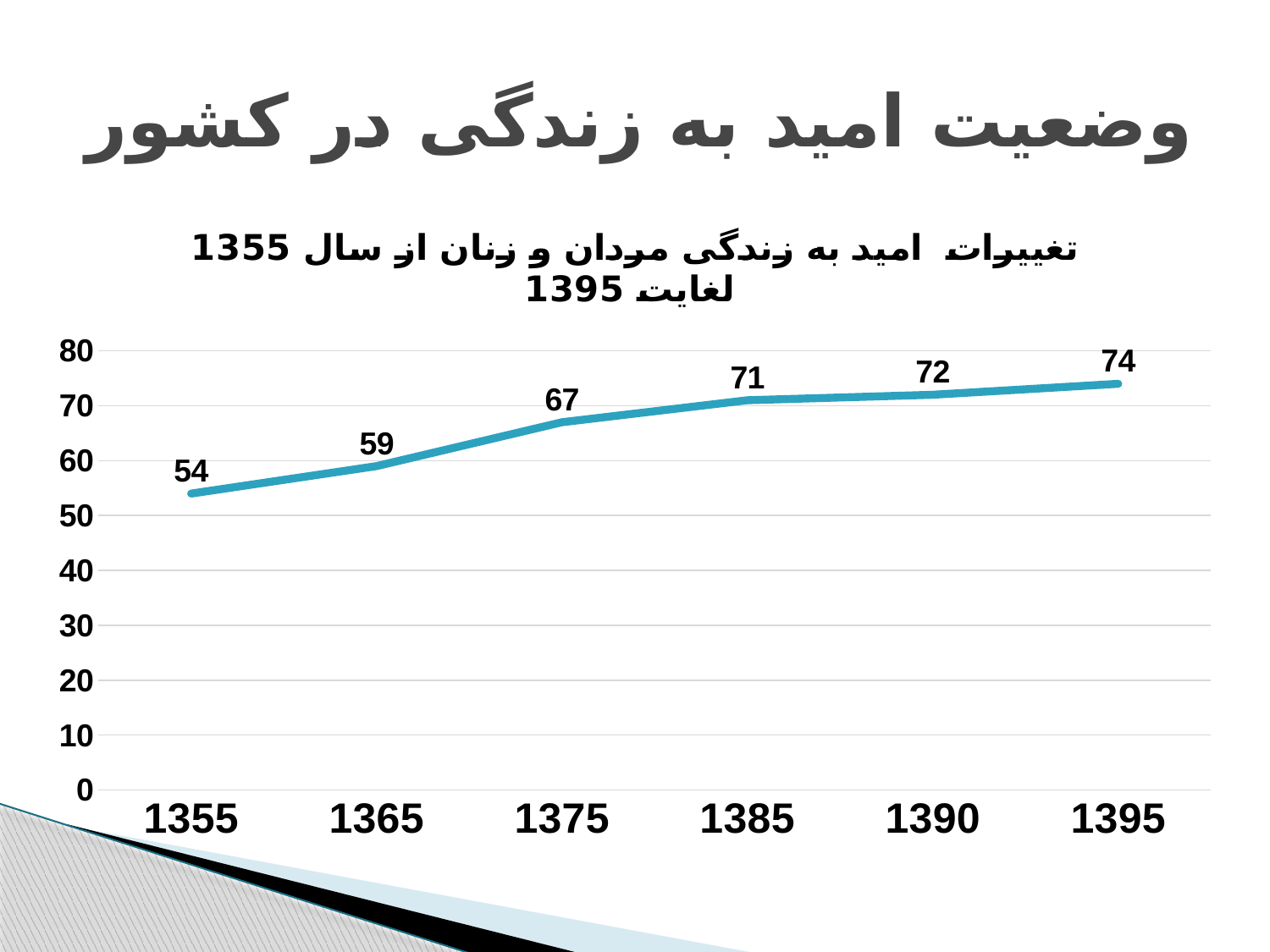

# وضعیت امید به زندگی در کشور

### Chart: تغییرات  امید به زندگی مردان و زنان از سال 1355 لغایت 1395

| Category | امید به زندگی |
|---|---|
| 1355 | 54.0 |
| 1365 | 59.0 |
| 1375 | 67.0 |
| 1385 | 71.0 |
| 1390 | 72.0 |
| 1395 | 74.0 |